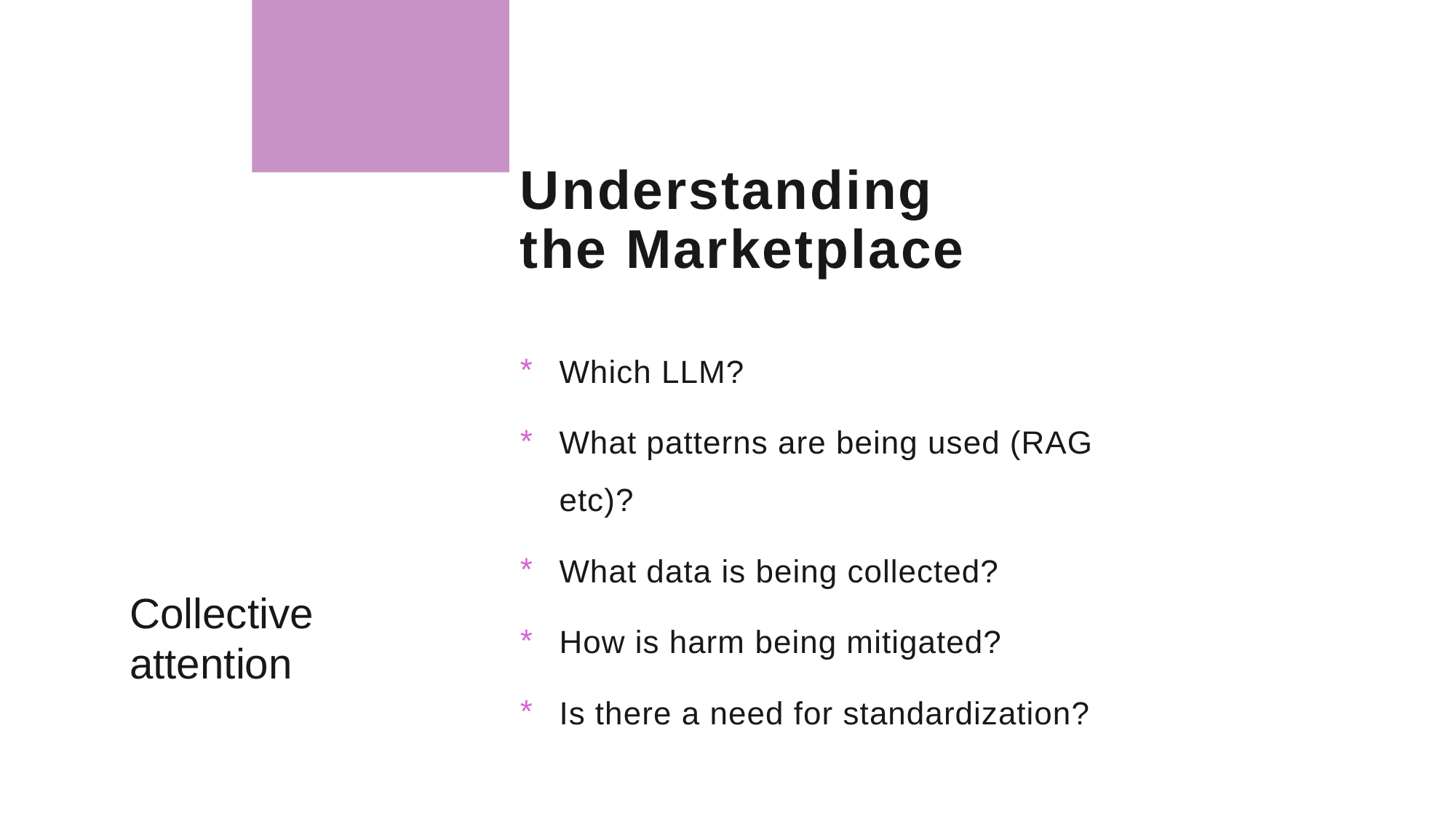

# Understanding the Marketplace
Which LLM?
What patterns are being used (RAG etc)?
What data is being collected?
How is harm being mitigated?
Is there a need for standardization?

Collective
attention